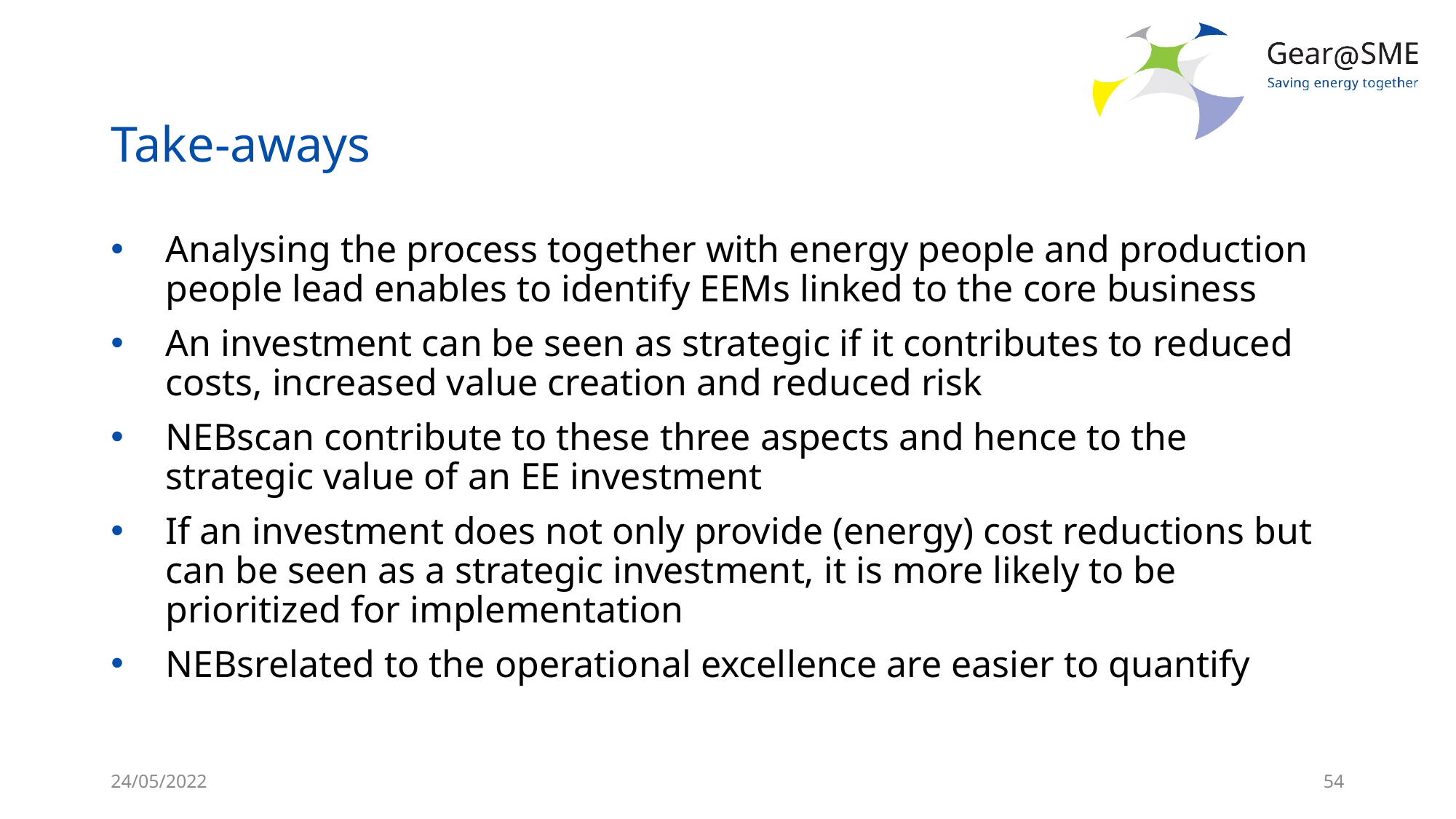

# Take-aways
Analysing the process together with energy people and production people lead enables to identify EEMs linked to the core business
An investment can be seen as strategic if it contributes to reduced costs, increased value creation and reduced risk
NEBscan contribute to these three aspects and hence to the strategic value of an EE investment
If an investment does not only provide (energy) cost reductions but can be seen as a strategic investment, it is more likely to be prioritized for implementation
NEBsrelated to the operational excellence are easier to quantify

24/05/2022
54